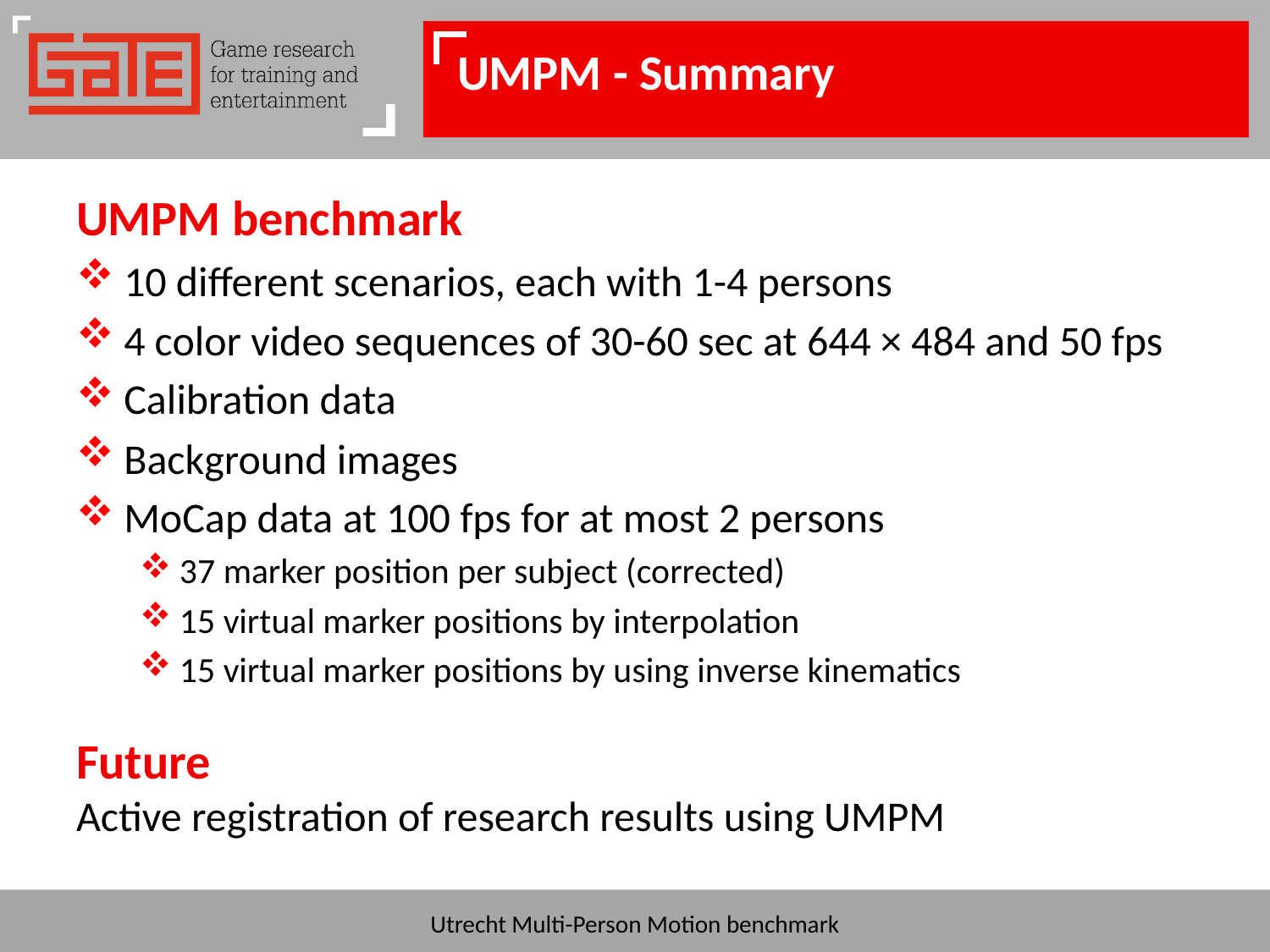

# UMPM - Summary
UMPM benchmark
10 different scenarios, each with 1-4 persons
4 color video sequences of 30-60 sec at 644 × 484 and 50 fps
Calibration data
Background images
MoCap data at 100 fps for at most 2 persons
37 marker position per subject (corrected)
15 virtual marker positions by interpolation
15 virtual marker positions by using inverse kinematics
Future
Active registration of research results using UMPM
Utrecht Multi-Person Motion benchmark